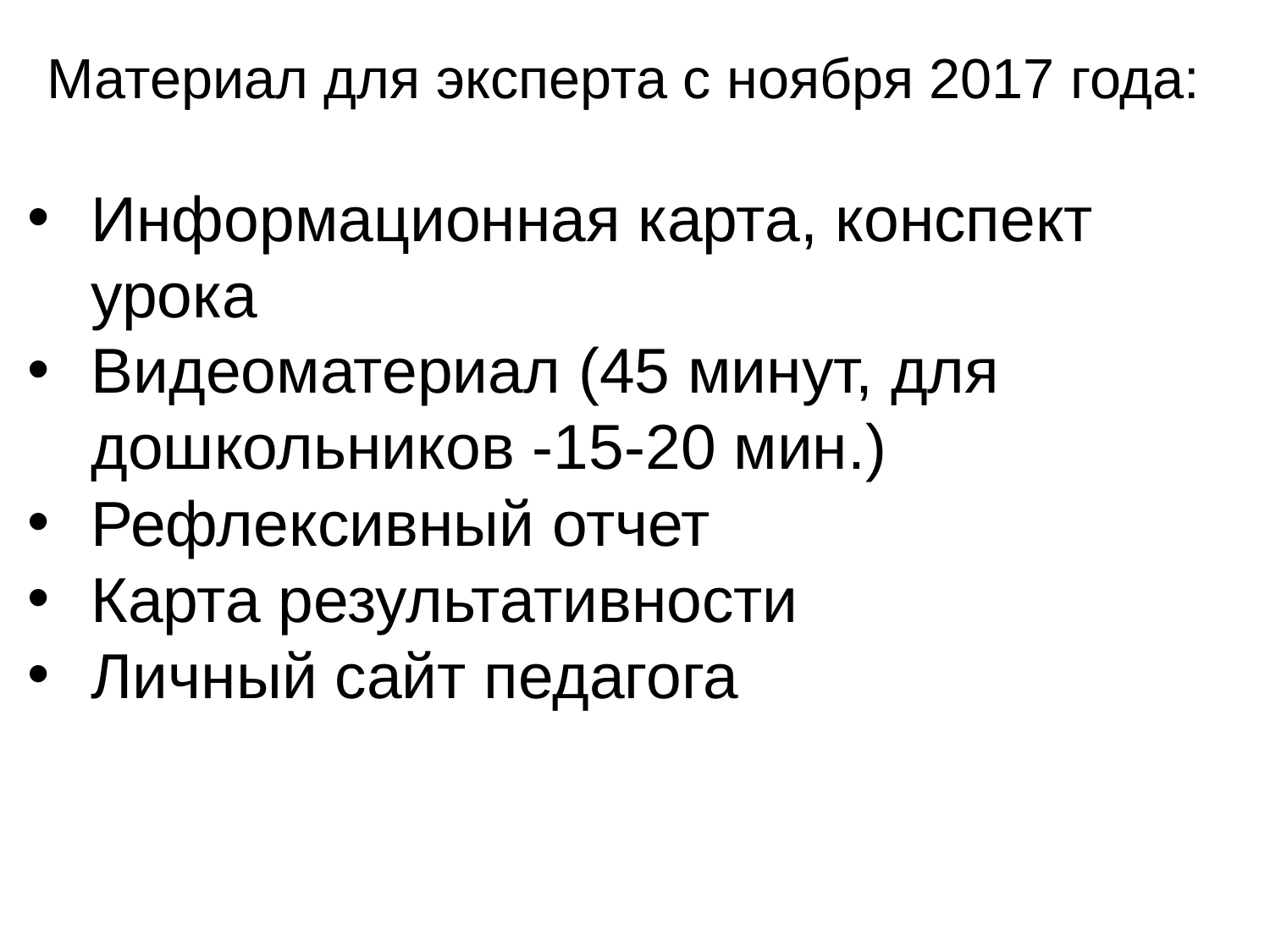

Материал для эксперта с ноября 2017 года:

Информационная карта, конспект урока
Видеоматериал (45 минут, для дошкольников -15-20 мин.)
Рефлексивный отчет
Карта результативности
Личный сайт педагога